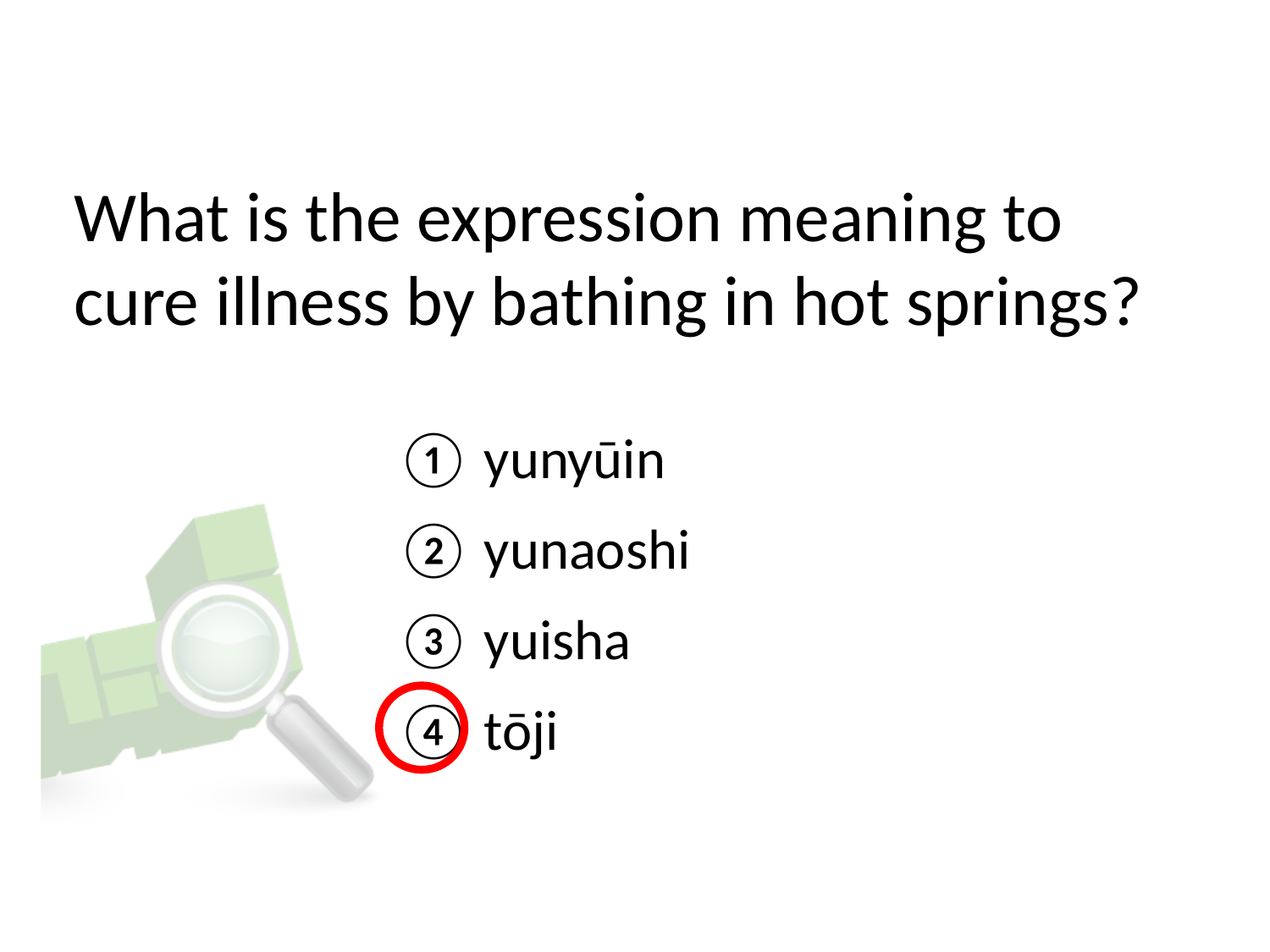

# What is the expression meaning to cure illness by bathing in hot springs?
① yunyūin
② yunaoshi
③ yuisha
④ tōji